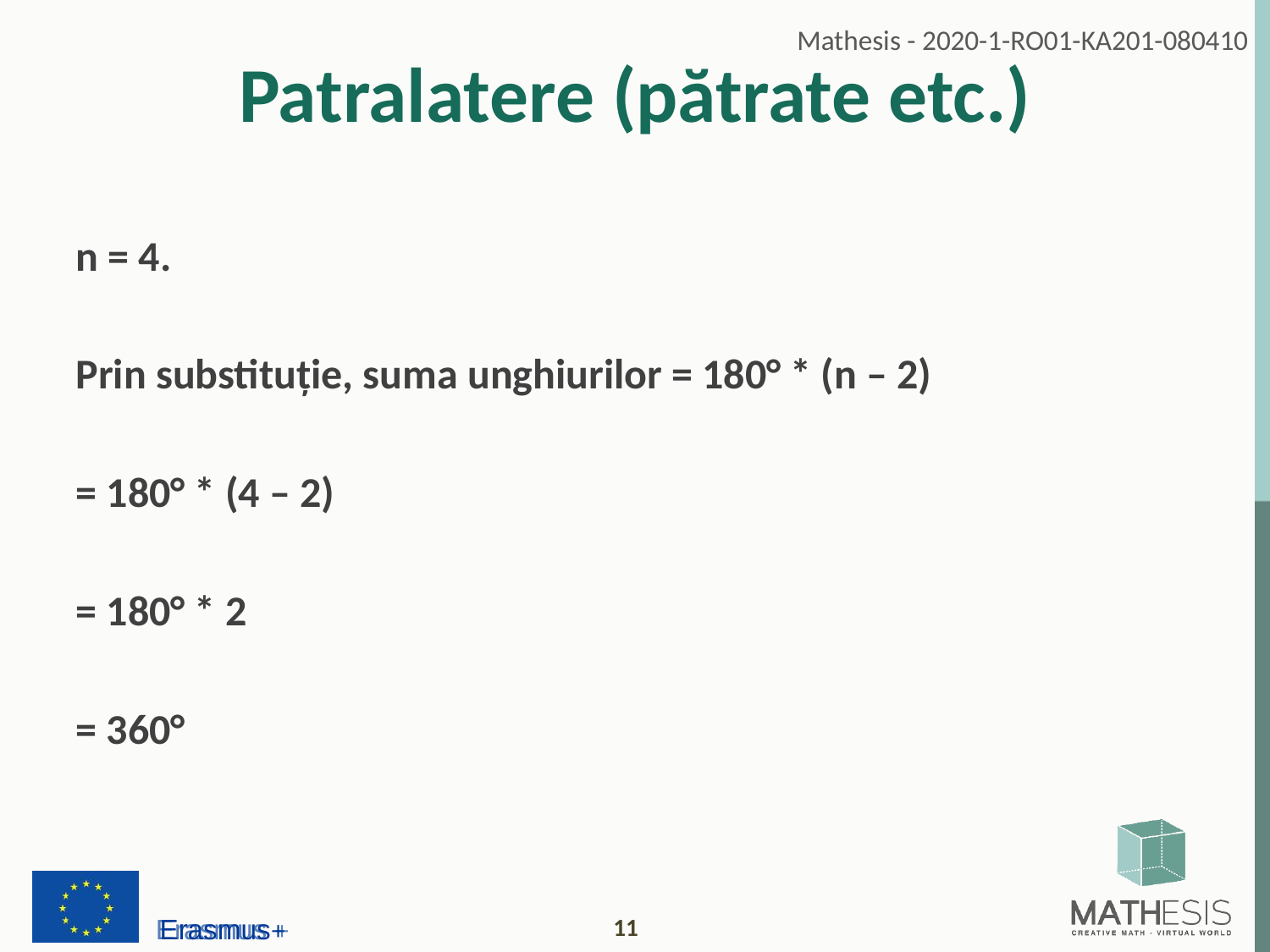

# Patralatere (pătrate etc.)
n = 4.

Prin substituție, suma unghiurilor = 180° * (n – 2)

= 180° * (4 – 2)

= 180° * 2

= 360°